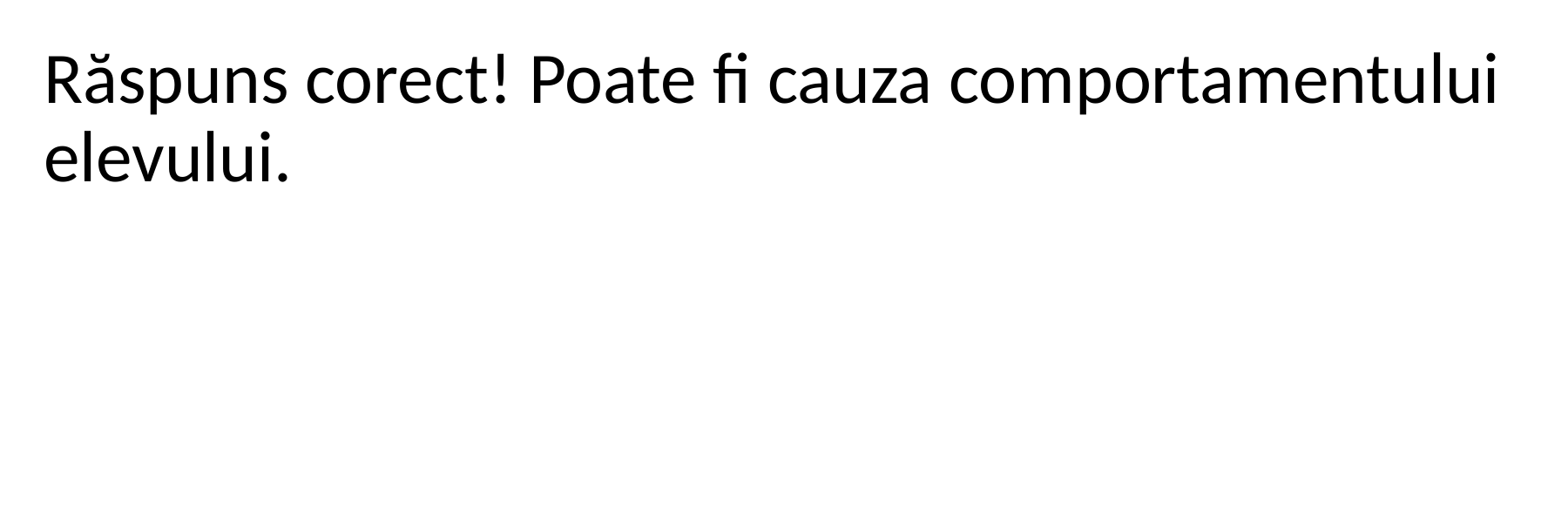

Răspuns corect! Poate fi cauza comportamentului elevului.